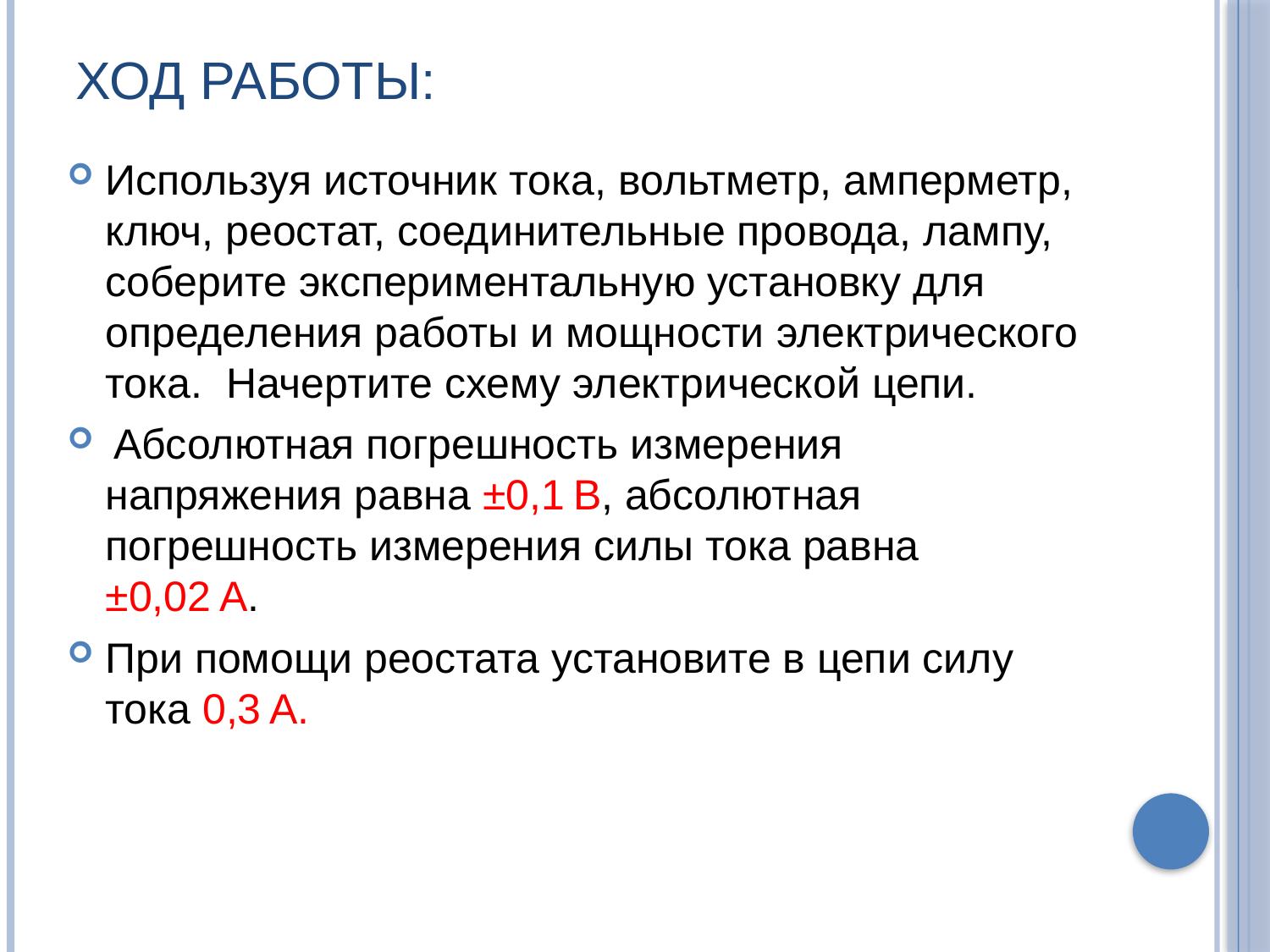

# Ход работы:
Используя источник тока, вольтметр, амперметр, ключ, реостат, соединительные провода, лампу, соберите экспериментальную установку для определения работы и мощности электрического тока.  Начертите схему электрической цепи.
 Абсолютная погрешность измерения напряжения равна ±0,1 В, абсолютная погрешность измерения силы тока равна ±0,02 А.
При помощи реостата установите в цепи силу тока 0,3 А.